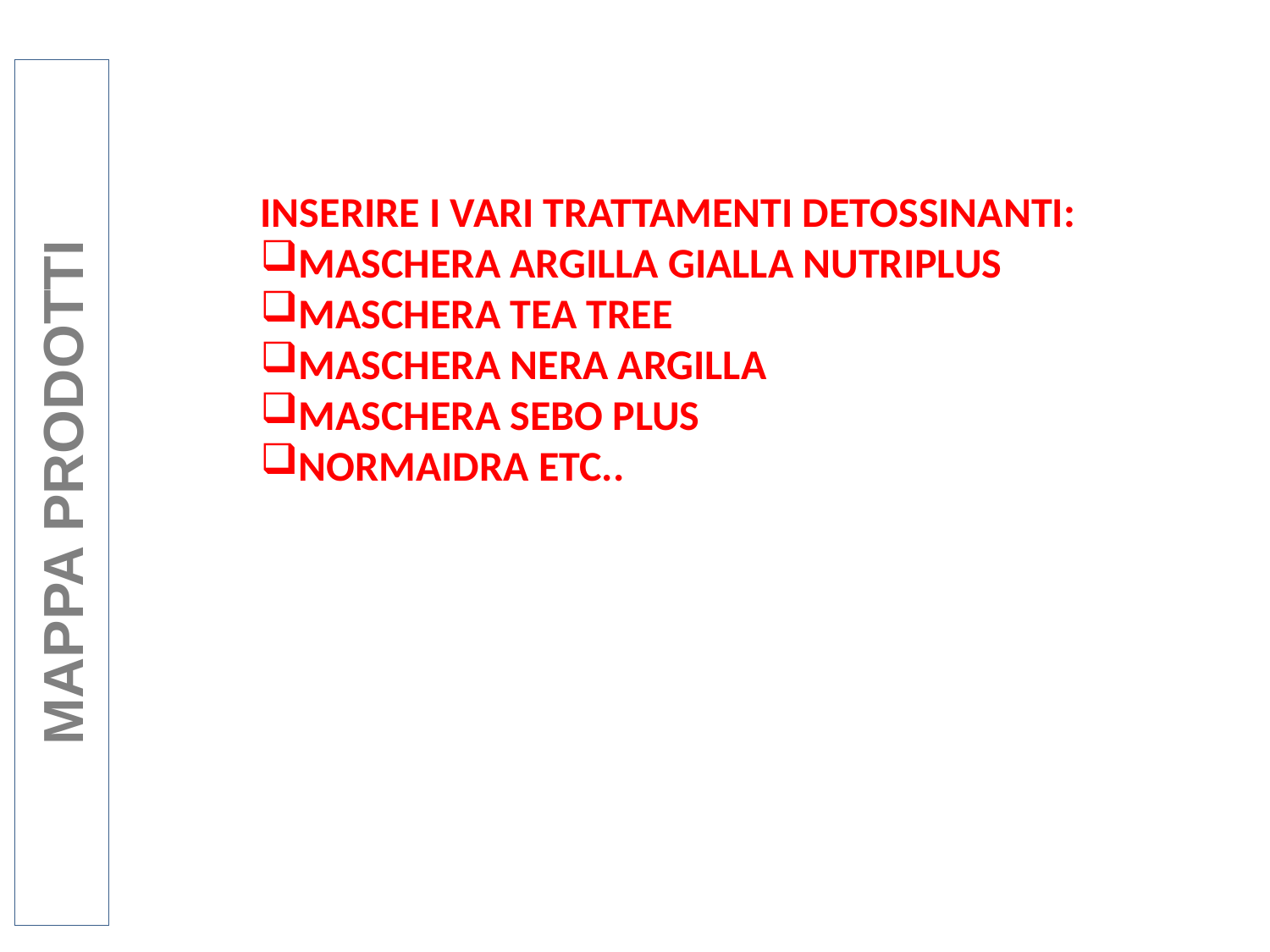

MAPPA PRODOTTI
INSERIRE I VARI TRATTAMENTI DETOSSINANTI:
MASCHERA ARGILLA GIALLA NUTRIPLUS
MASCHERA TEA TREE
MASCHERA NERA ARGILLA
MASCHERA SEBO PLUS
NORMAIDRA ETC..